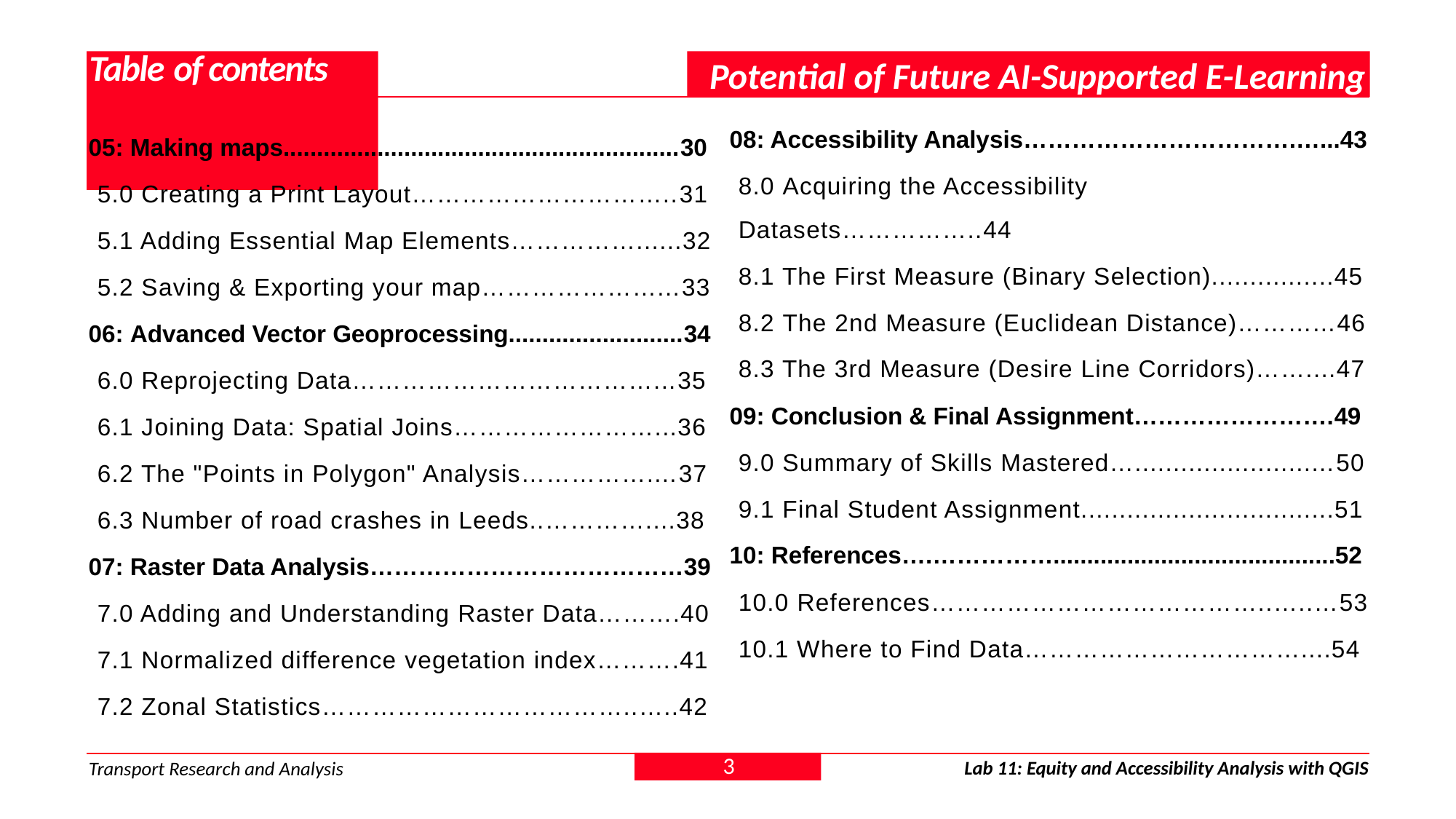

# Table of contents
Potential of Future AI-Supported E-Learning
08: Accessibility Analysis…………………………….…...43
8.0 Acquiring the Accessibility Datasets……………..44
8.1 The First Measure (Binary Selection)................45
8.2 The 2nd Measure (Euclidean Distance)………...46
8.3 The 3rd Measure (Desire Line Corridors)……....47
09: Conclusion & Final Assignment…………………….49
9.0 Summary of Skills Mastered…..........................50
9.1 Final Student Assignment.................................51
10: References….……………..........................................52
10.0 References…………………………………..…..…53
10.1 Where to Find Data……………………………....54
05: Making maps...........................................................30
5.0 Creating a Print Layout…………………………..31
5.1 Adding Essential Map Elements……………......32
5.2 Saving & Exporting your map…………………...33
06: Advanced Vector Geoprocessing..........................34
6.0 Reprojecting Data………………………………...35
6.1 Joining Data: Spatial Joins……………………...36
6.2 The "Points in Polygon" Analysis……………....37
6.3 Number of road crashes in Leeds..…………....38
07: Raster Data Analysis…………………………………39
7.0 Adding and Understanding Raster Data……….40
7.1 Normalized difference vegetation index……….41
7.2 Zonal Statistics………………………………..…..42